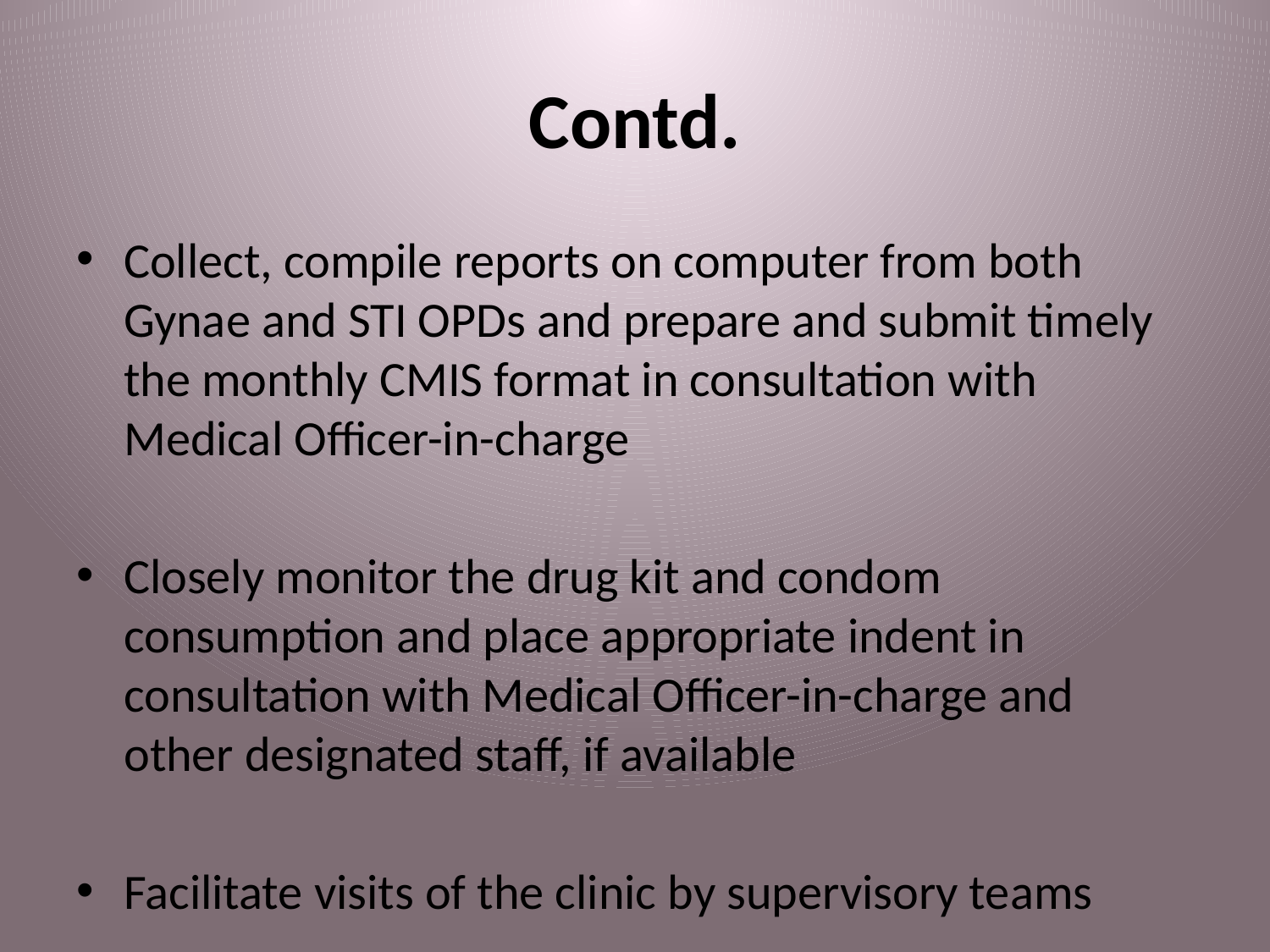

# Contd.
Collect, compile reports on computer from both Gynae and STI OPDs and prepare and submit timely the monthly CMIS format in consultation with Medical Officer-in-charge

Closely monitor the drug kit and condom consumption and place appropriate indent in consultation with Medical Officer-in-charge and other designated staff, if available

Facilitate visits of the clinic by supervisory teams